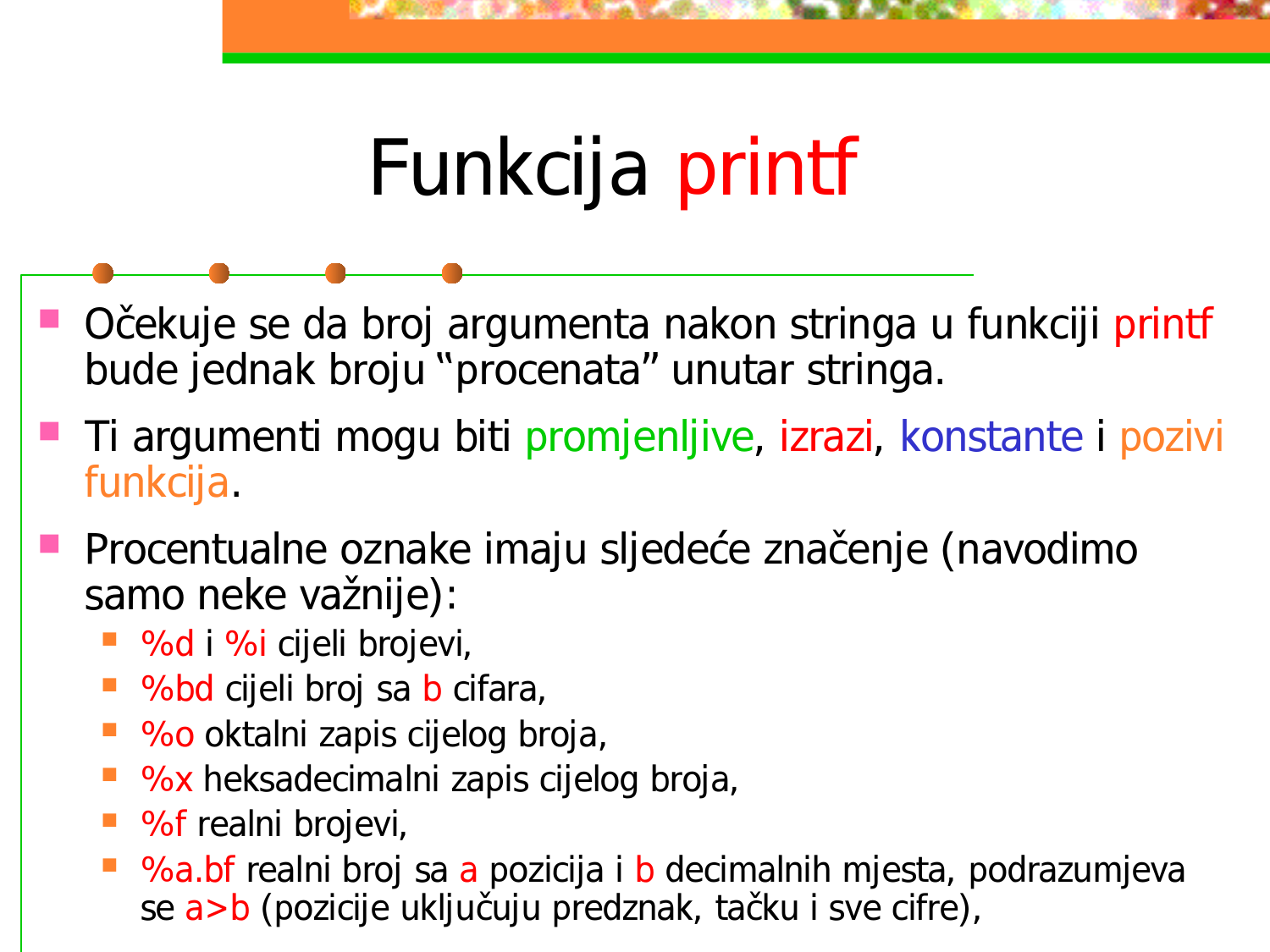

# Funkcija printf
Očekuje se da broj argumenta nakon stringa u funkciji printf bude jednak broju “procenata” unutar stringa.
Ti argumenti mogu biti promjenljive, izrazi, konstante i pozivi funkcija.
Procentualne oznake imaju sljedeće značenje (navodimo samo neke važnije):
%d i %i cijeli brojevi,
%bd cijeli broj sa b cifara,
%o oktalni zapis cijelog broja,
%x heksadecimalni zapis cijelog broja,
%f realni brojevi,
%a.bf realni broj sa a pozicija i b decimalnih mjesta, podrazumjeva se a>b (pozicije uključuju predznak, tačku i sve cifre),